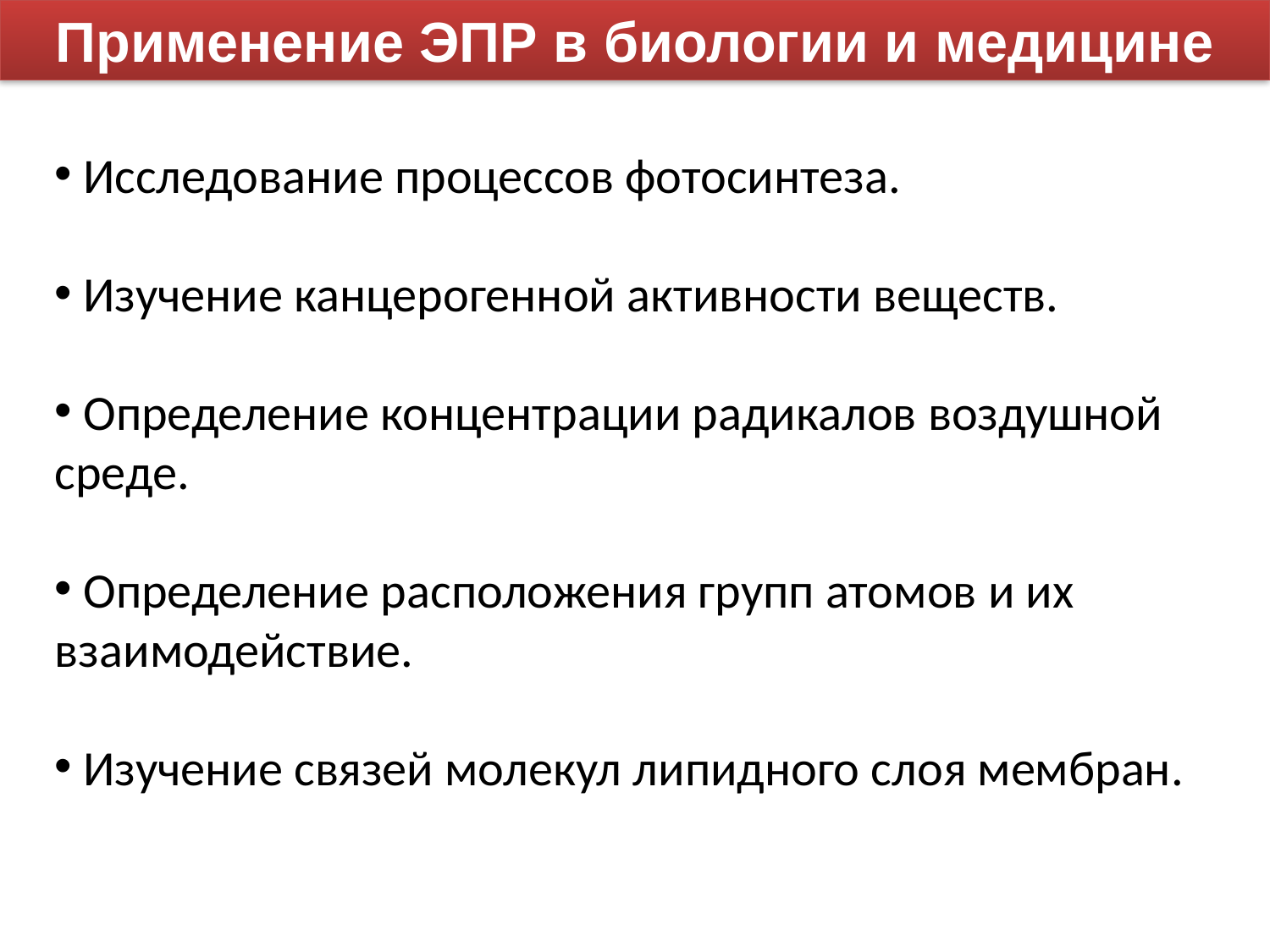

Применение ЭПР в биологии и медицине
 Исследование процессов фотосинтеза.

 Изучение канцерогенной активности веществ.

 Определение концентрации радикалов воздушной среде.

 Определение расположения групп атомов и их взаимодействие.

 Изучение связей молекул липидного слоя мембран.